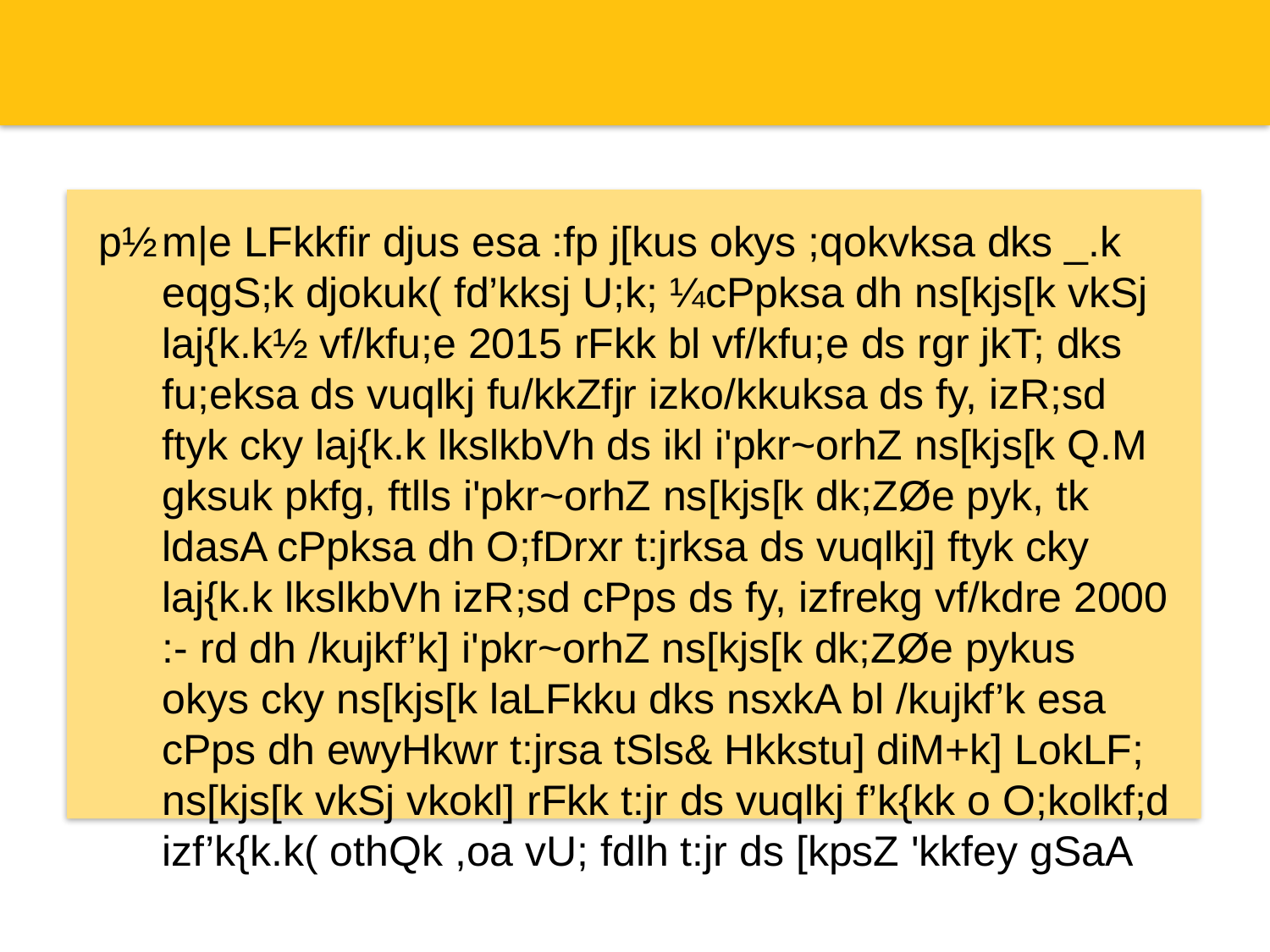

p½	m|e LFkkfir djus esa :fp j[kus okys ;qokvksa dks _.k eqgS;k djokuk( fd’kksj U;k; ¼cPpksa dh ns[kjs[k vkSj laj{k.k½ vf/kfu;e 2015 rFkk bl vf/kfu;e ds rgr jkT; dks fu;eksa ds vuqlkj fu/kkZfjr izko/kkuksa ds fy, izR;sd ftyk cky laj{k.k lkslkbVh ds ikl i'pkr~orhZ ns[kjs[k Q.M gksuk pkfg, ftlls i'pkr~orhZ ns[kjs[k dk;ZØe pyk, tk ldasA cPpksa dh O;fDrxr t:jrksa ds vuqlkj] ftyk cky laj{k.k lkslkbVh izR;sd cPps ds fy, izfrekg vf/kdre 2000 :- rd dh /kujkf’k] i'pkr~orhZ ns[kjs[k dk;ZØe pykus okys cky ns[kjs[k laLFkku dks nsxkA bl /kujkf’k esa cPps dh ewyHkwr t:jrsa tSls& Hkkstu] diM+k] LokLF; ns[kjs[k vkSj vkokl] rFkk t:jr ds vuqlkj f’k{kk o O;kolkf;d izf’k{k.k( othQk ,oa vU; fdlh t:jr ds [kpsZ 'kkfey gSaA